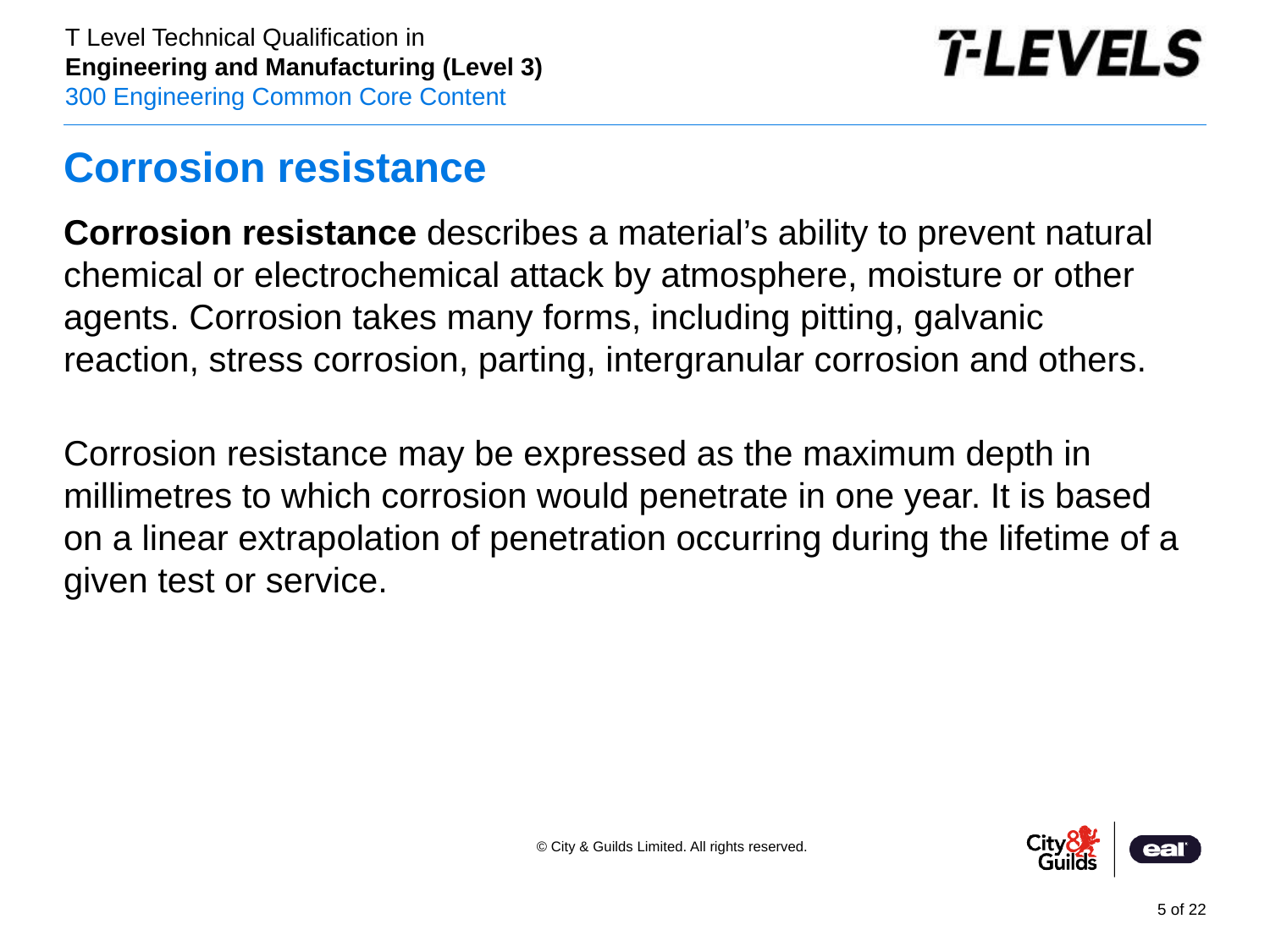

# Corrosion resistance
Corrosion resistance describes a material’s ability to prevent natural chemical or electrochemical attack by atmosphere, moisture or other agents. Corrosion takes many forms, including pitting, galvanic reaction, stress corrosion, parting, intergranular corrosion and others.

Corrosion resistance may be expressed as the maximum depth in millimetres to which corrosion would penetrate in one year. It is based on a linear extrapolation of penetration occurring during the lifetime of a given test or service.